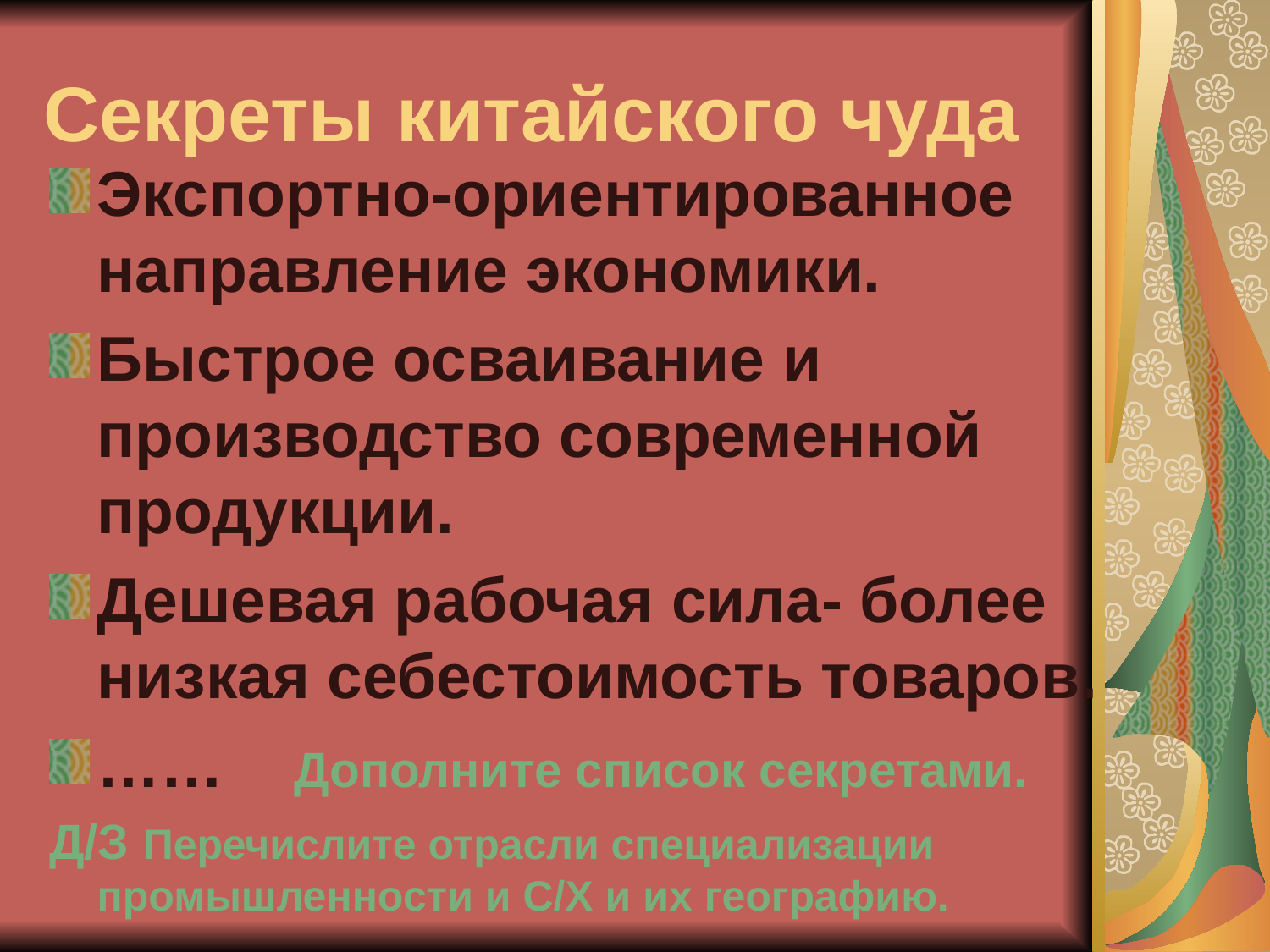

# Секреты китайского чуда
Экспортно-ориентированное направление экономики.
Быстрое осваивание и производство современной продукции.
Дешевая рабочая сила- более низкая себестоимость товаров.
……    Дополните список секретами.
Д/З Перечислите отрасли специализации промышленности и С/Х и их географию.